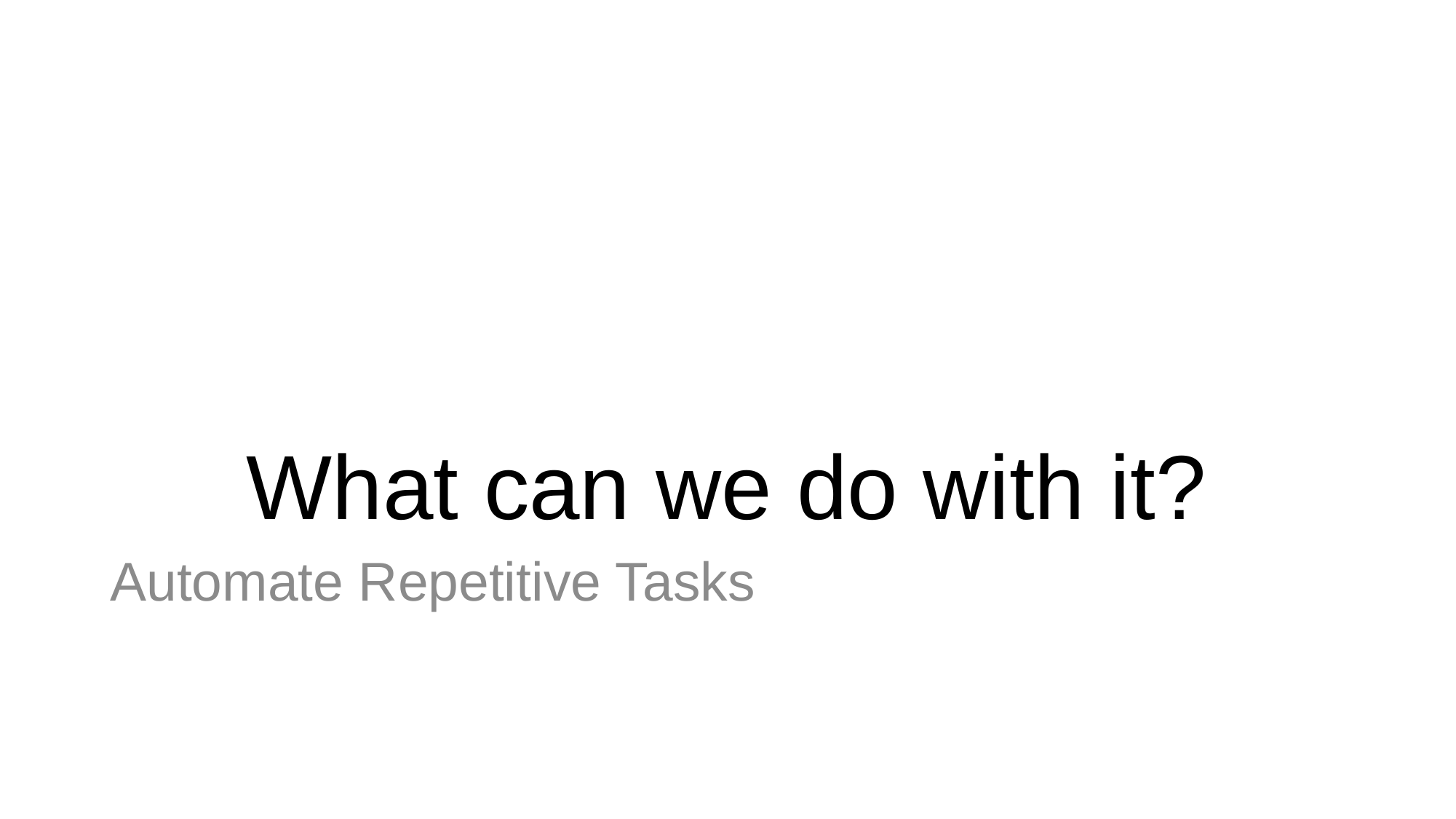

# What can we do with it?
Automate Repetitive Tasks